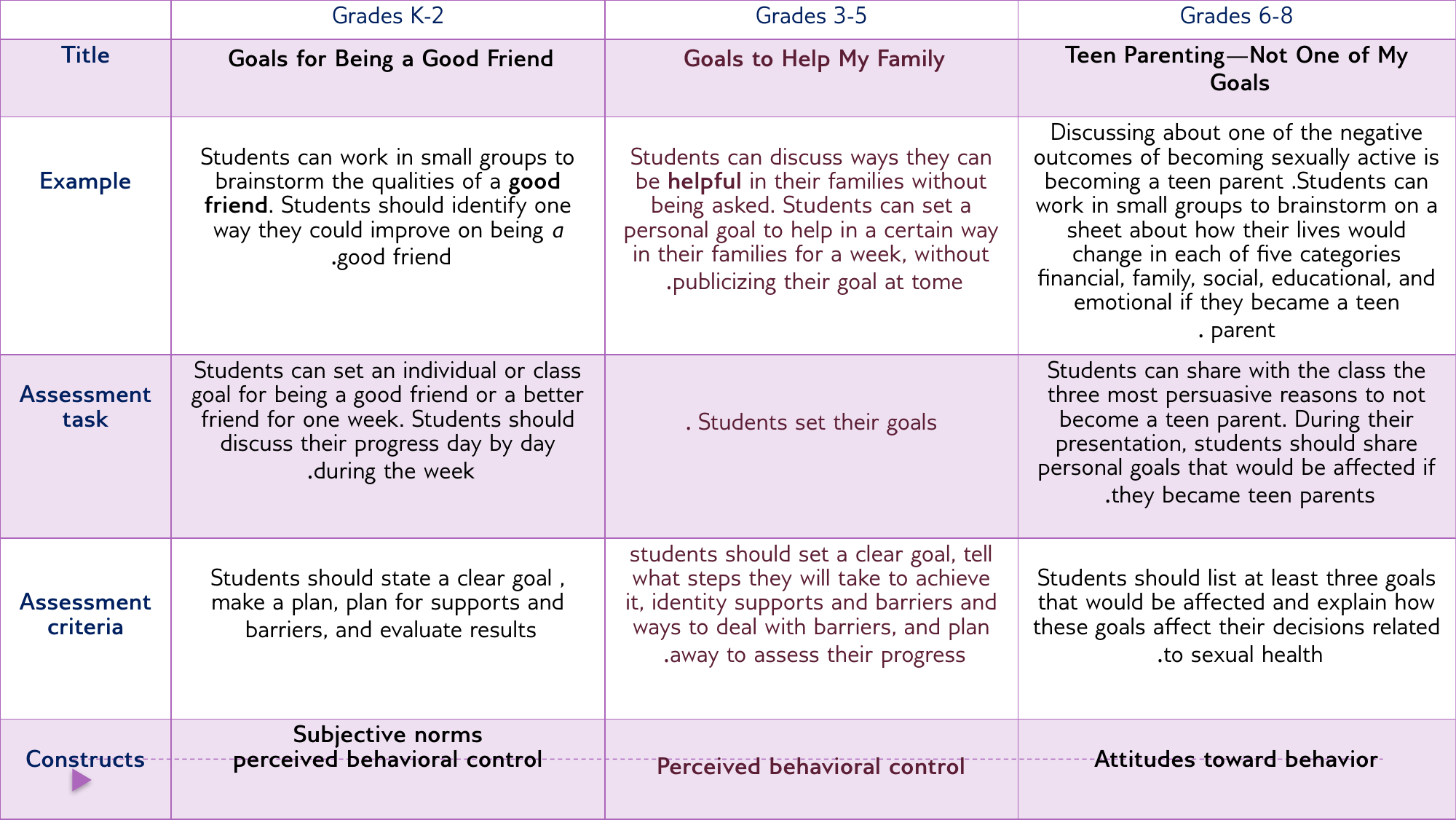

|  | Grades K-2 | Grades 3-5 | Grades 6-8 |
| --- | --- | --- | --- |
| Title | Goals for Being a Good Friend | Goals to Help My Family | Teen Parenting—Not One of My Goals |
| Example | Students can work in small groups to brainstorm the qualities of a good friend. Students should identify one way they could improve on being a good friend. | Students can discuss ways they can be helpful in their families without being asked. Students can set a personal goal to help in a certain way in their families for a week, without publicizing their goal at tome. | Discussing about one of the negative outcomes of becoming sexually active is becoming a teen parent .Students can work in small groups to brainstorm on a sheet about how their lives would change in each of five categories financial, family, social, educational, and emotional if they became a teen parent . |
| Assessment task | Students can set an individual or class goal for being a good friend or a better friend for one week. Students should discuss their progress day by day during the week. | Students set their goals . | Students can share with the class the three most persuasive reasons to not become a teen parent. During their presentation, students should share personal goals that would be affected if they became teen parents. |
| Assessment criteria | Students should state a clear goal , make a plan, plan for supports and barriers, and evaluate results | students should set a clear goal, tell what steps they will take to achieve it, identity supports and barriers and ways to deal with barriers, and plan away to assess their progress. | Students should list at least three goals that would be affected and explain how these goals affect their decisions related to sexual health. |
| Constructs | Subjective norms perceived behavioral control | Perceived behavioral control | Attitudes toward behavior |